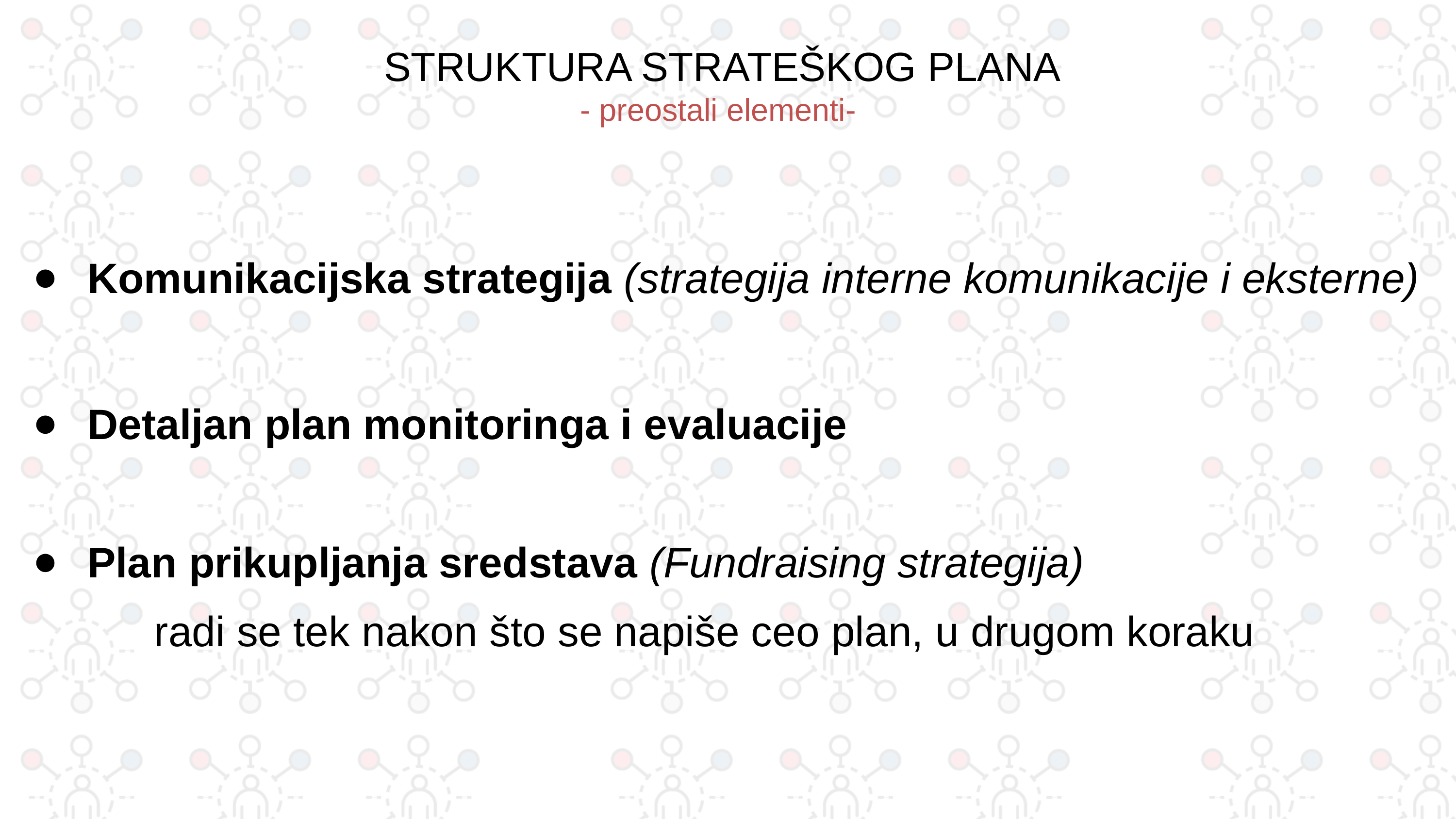

# STRUKTURA STRATEŠKOG PLANA - preostali elementi-

Komunikacijska strategija (strategija interne komunikacije i eksterne)

Detaljan plan monitoringa i evaluacije

Plan prikupljanja sredstava (Fundraising strategija)
radi se tek nakon što se napiše ceo plan, u drugom koraku